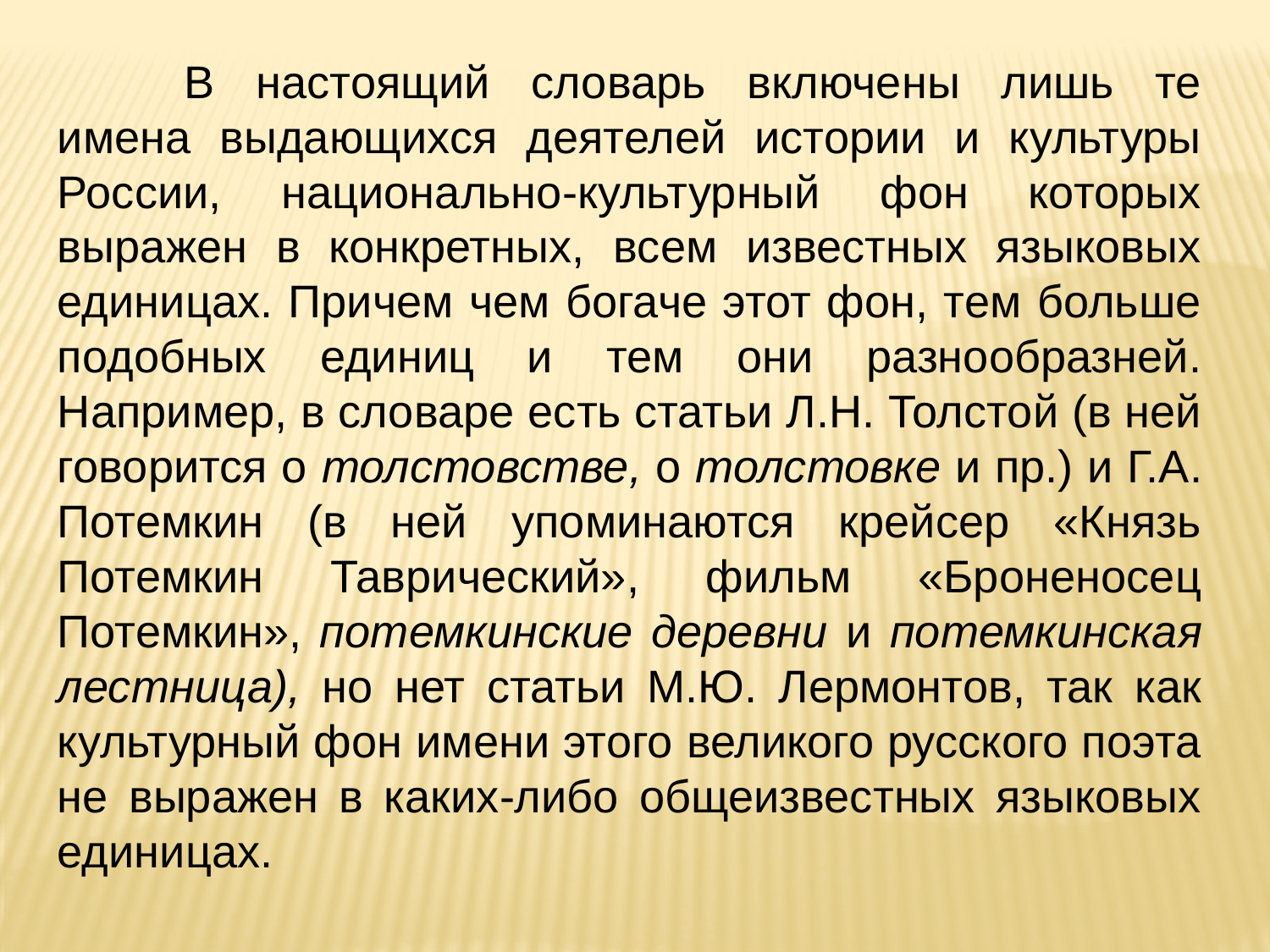

В настоящий словарь включены лишь те имена выдающихся деятелей истории и культуры России, национально-культурный фон которых выражен в конкретных, всем известных языковых единицах. Причем чем богаче этот фон, тем больше подобных единиц и тем они разнообразней. Например, в словаре есть статьи Л.Н. Толстой (в ней говорится о толстовстве, о толстовке и пр.) и Г.А. Потемкин (в ней упоминаются крейсер «Князь Потемкин Таврический», фильм «Броненосец Потемкин», потемкинские деревни и потемкинская лест­ница), но нет статьи М.Ю. Лермонтов, так как культурный фон имени этого великого русского поэта не выражен в каких-либо общеизвестных языковых единицах.